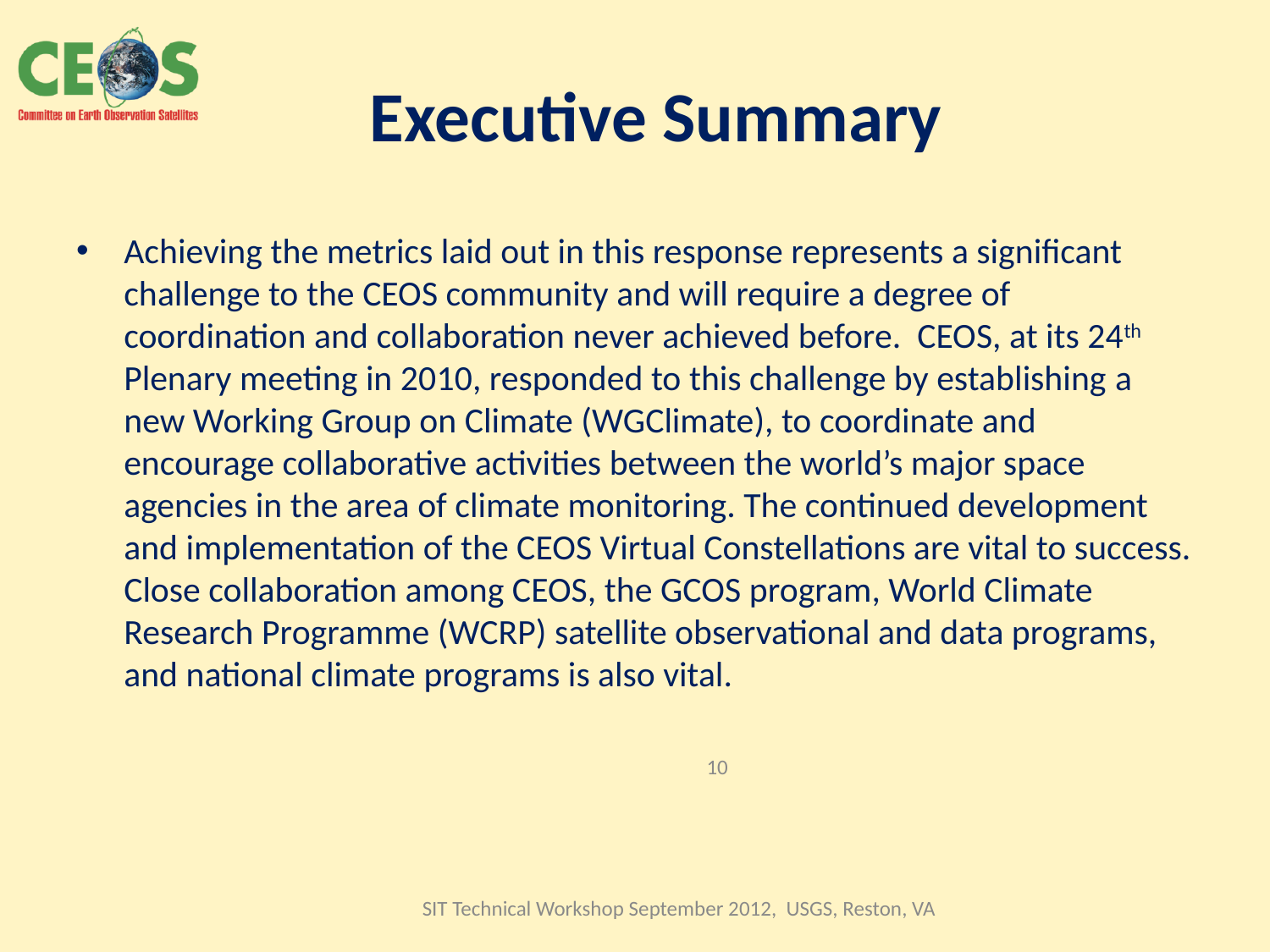

# Executive Summary
Achieving the metrics laid out in this response represents a significant challenge to the CEOS community and will require a degree of coordination and collaboration never achieved before.  CEOS, at its 24th Plenary meeting in 2010, responded to this challenge by establishing a new Working Group on Climate (WGClimate), to coordinate and encourage collaborative activities between the world’s major space agencies in the area of climate monitoring. The continued development and implementation of the CEOS Virtual Constellations are vital to success. Close collaboration among CEOS, the GCOS program, World Climate Research Programme (WCRP) satellite observational and data programs, and national climate programs is also vital.

10